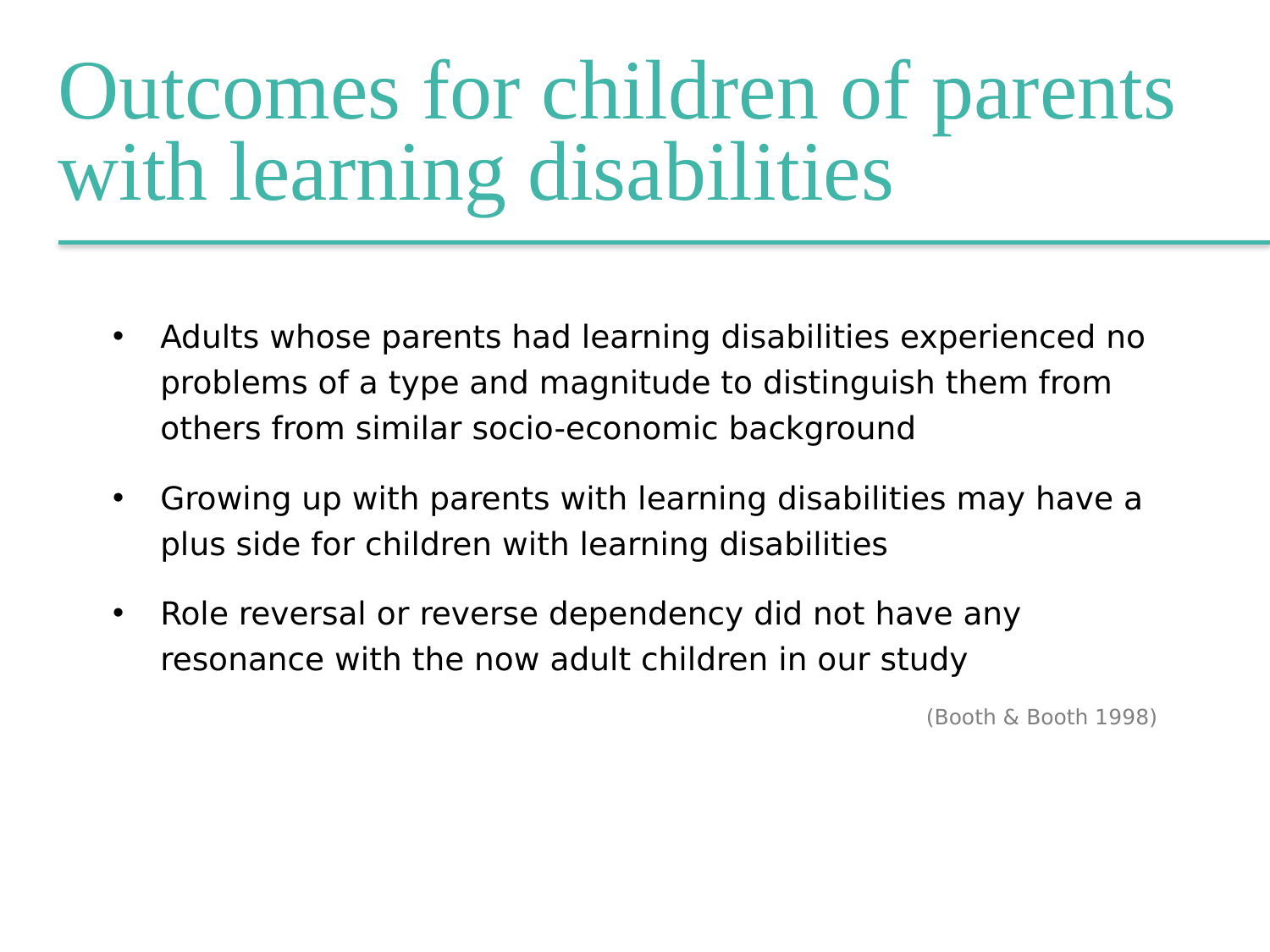

Outcomes for children of parents with learning disabilities
Adults whose parents had learning disabilities experienced no problems of a type and magnitude to distinguish them from others from similar socio-economic background
Growing up with parents with learning disabilities may have a plus side for children with learning disabilities
Role reversal or reverse dependency did not have any resonance with the now adult children in our study
(Booth & Booth 1998)